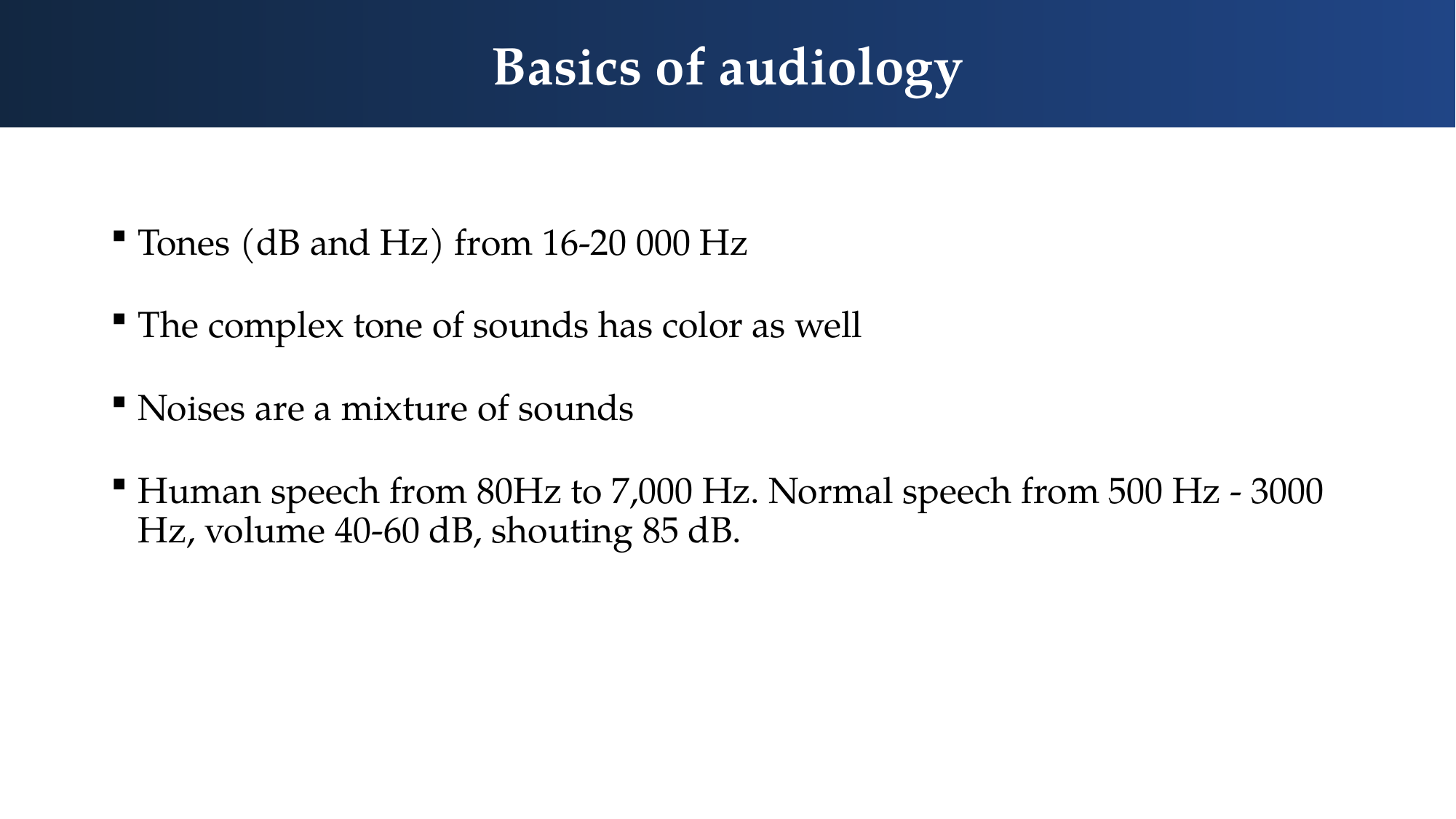

Basics of audiology
Tones (dB and Hz) from 16-20 000 Hz

The complex tone of sounds has color as well

Noises are a mixture of sounds

Human speech from 80Hz to 7,000 Hz. Normal speech from 500 Hz - 3000 Hz, volume 40-60 dB, shouting 85 dB.